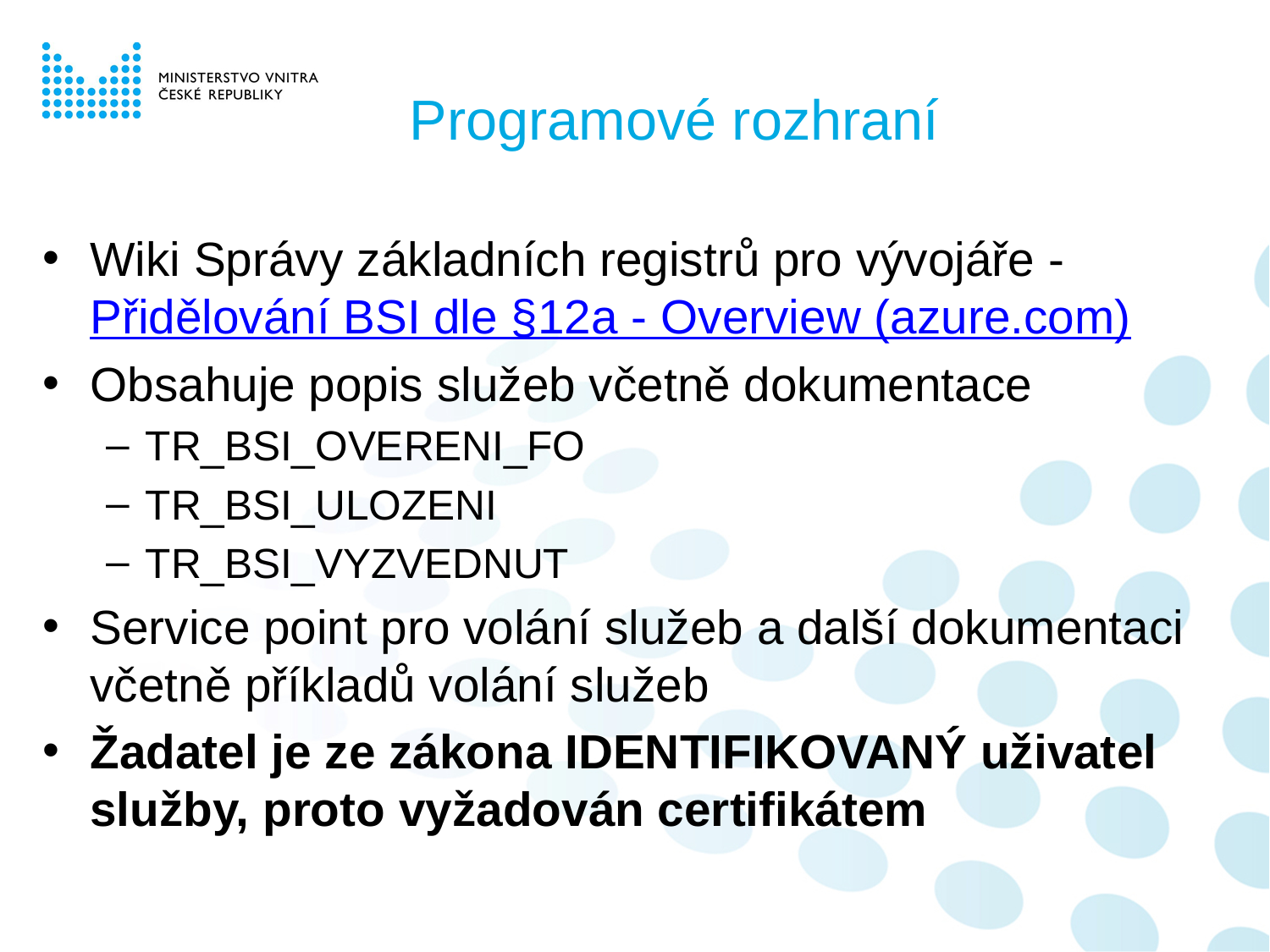

# Programové rozhraní
Wiki Správy základních registrů pro vývojáře - Přidělování BSI dle §12a - Overview (azure.com)
Obsahuje popis služeb včetně dokumentace
TR_BSI_OVERENI_FO
TR_BSI_ULOZENI
TR_BSI_VYZVEDNUT
Service point pro volání služeb a další dokumentaci včetně příkladů volání služeb
Žadatel je ze zákona IDENTIFIKOVANÝ uživatel služby, proto vyžadován certifikátem